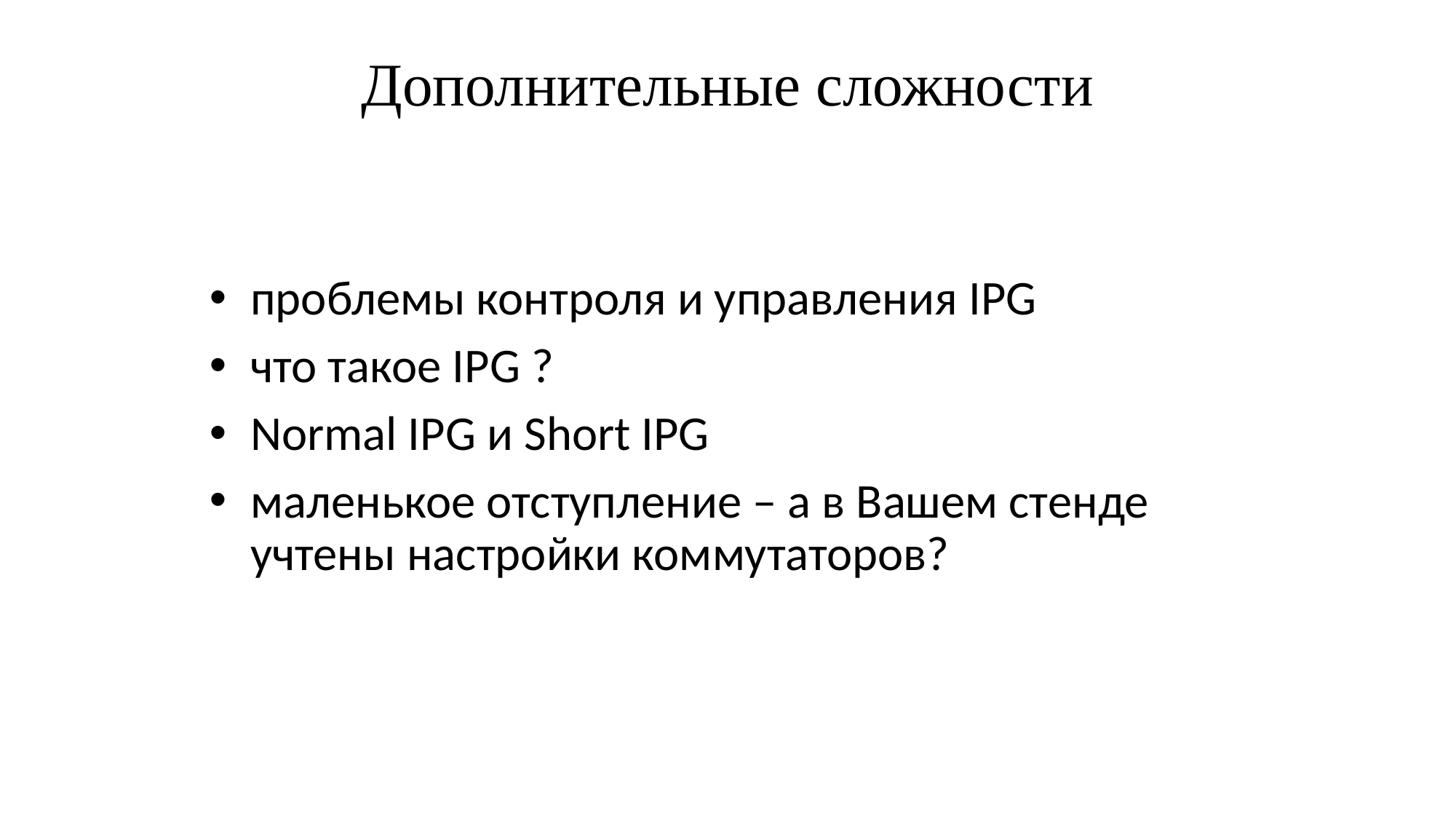

# Дополнительные сложности

проблемы контроля и управления IPG
что такое IPG ?
Normal IPG и Short IPG
маленькое отступление – а в Вашем стенде учтены настройки коммутаторов?